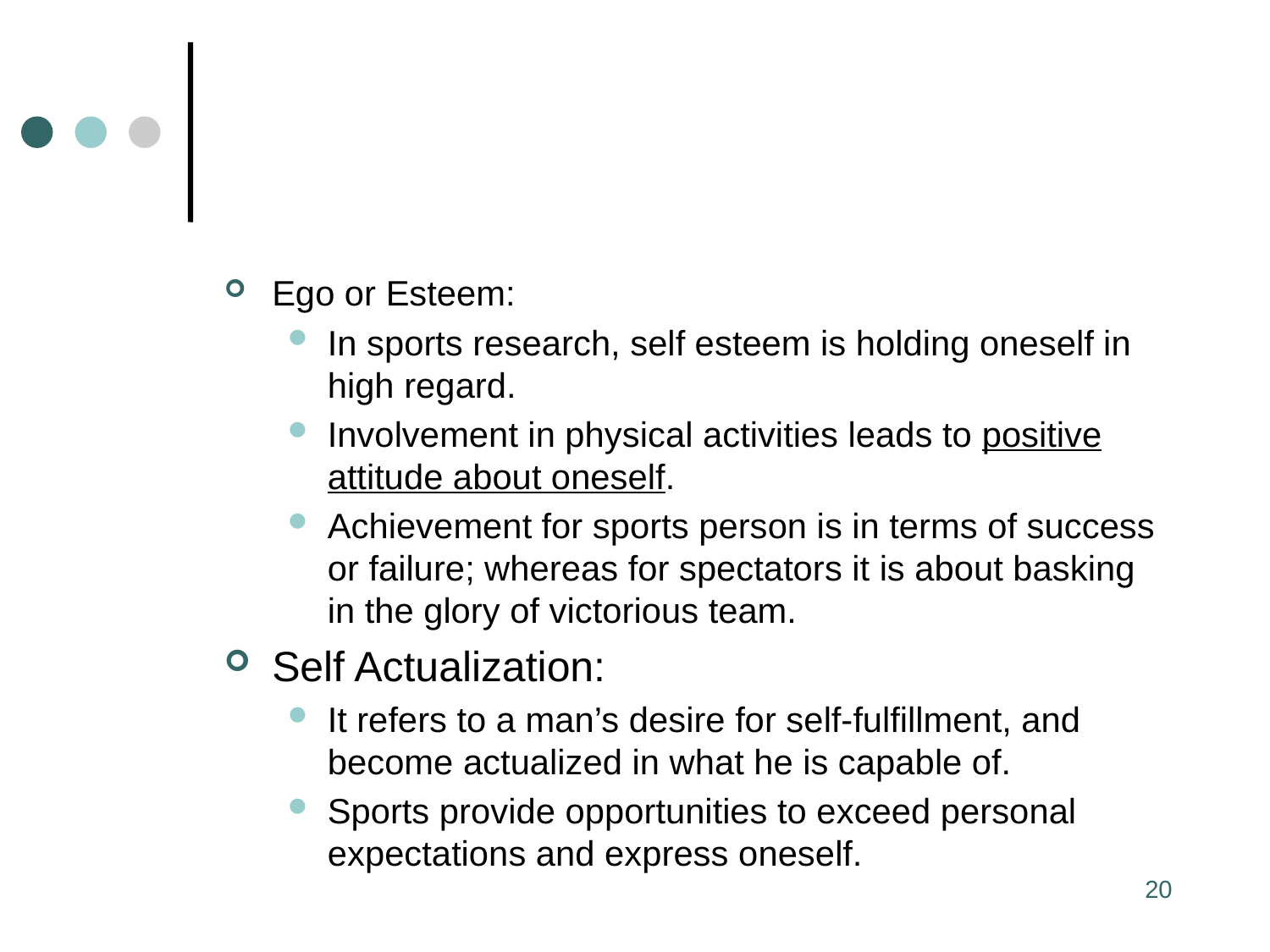

#
Ego or Esteem:
In sports research, self esteem is holding oneself in high regard.
Involvement in physical activities leads to positive attitude about oneself.
Achievement for sports person is in terms of success or failure; whereas for spectators it is about basking in the glory of victorious team.
Self Actualization:
It refers to a man’s desire for self-fulfillment, and become actualized in what he is capable of.
Sports provide opportunities to exceed personal expectations and express oneself.

20